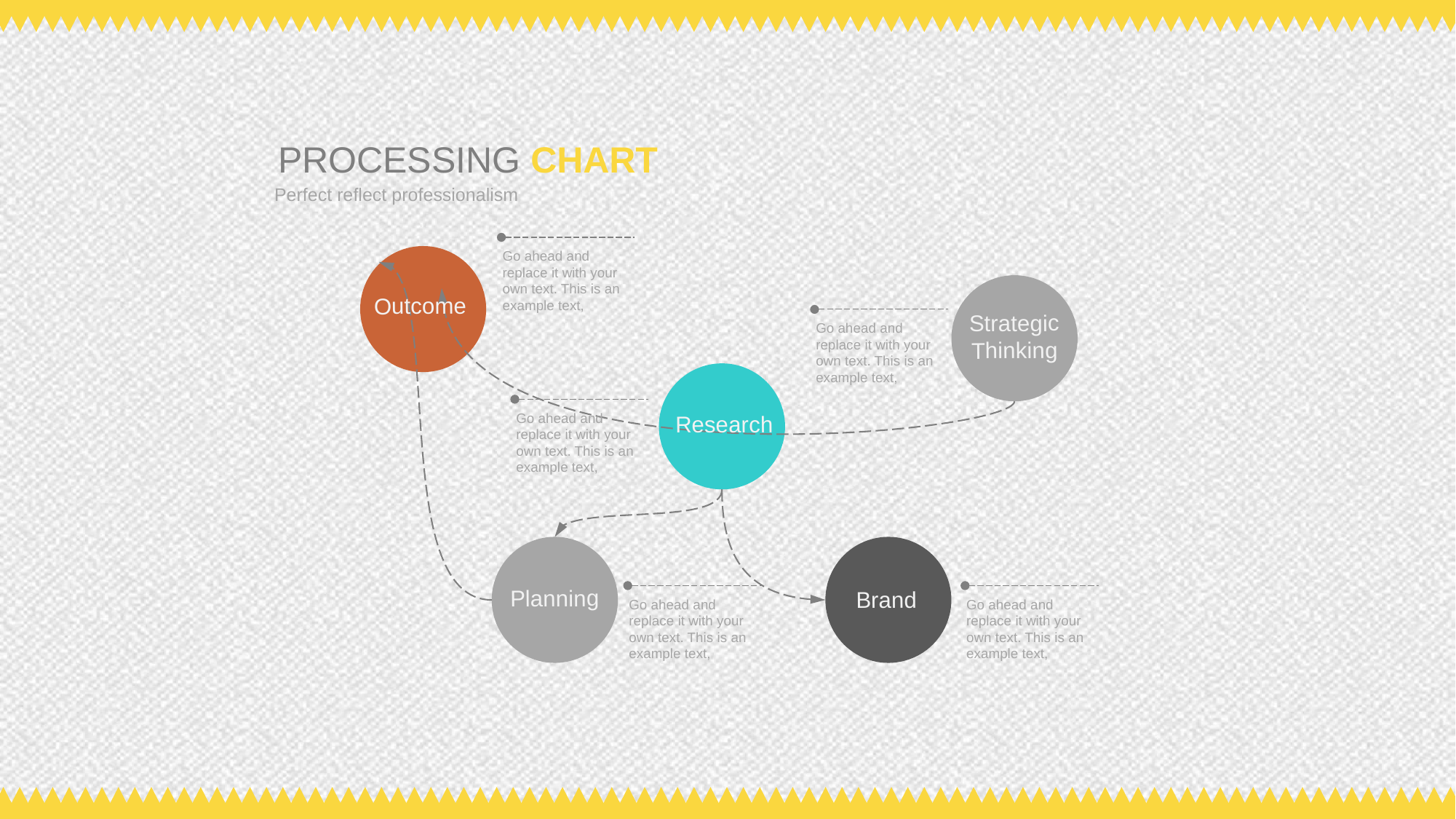

PROCESSING CHART
Perfect reflect professionalism
Go ahead and replace it with your own text. This is an example text,

Outcome
Strategic
Thinking
Go ahead and replace it with your own text. This is an example text,

Go ahead and replace it with your own text. This is an example text,
Research

Planning
Brand
Go ahead and replace it with your own text. This is an example text,
Go ahead and replace it with your own text. This is an example text,